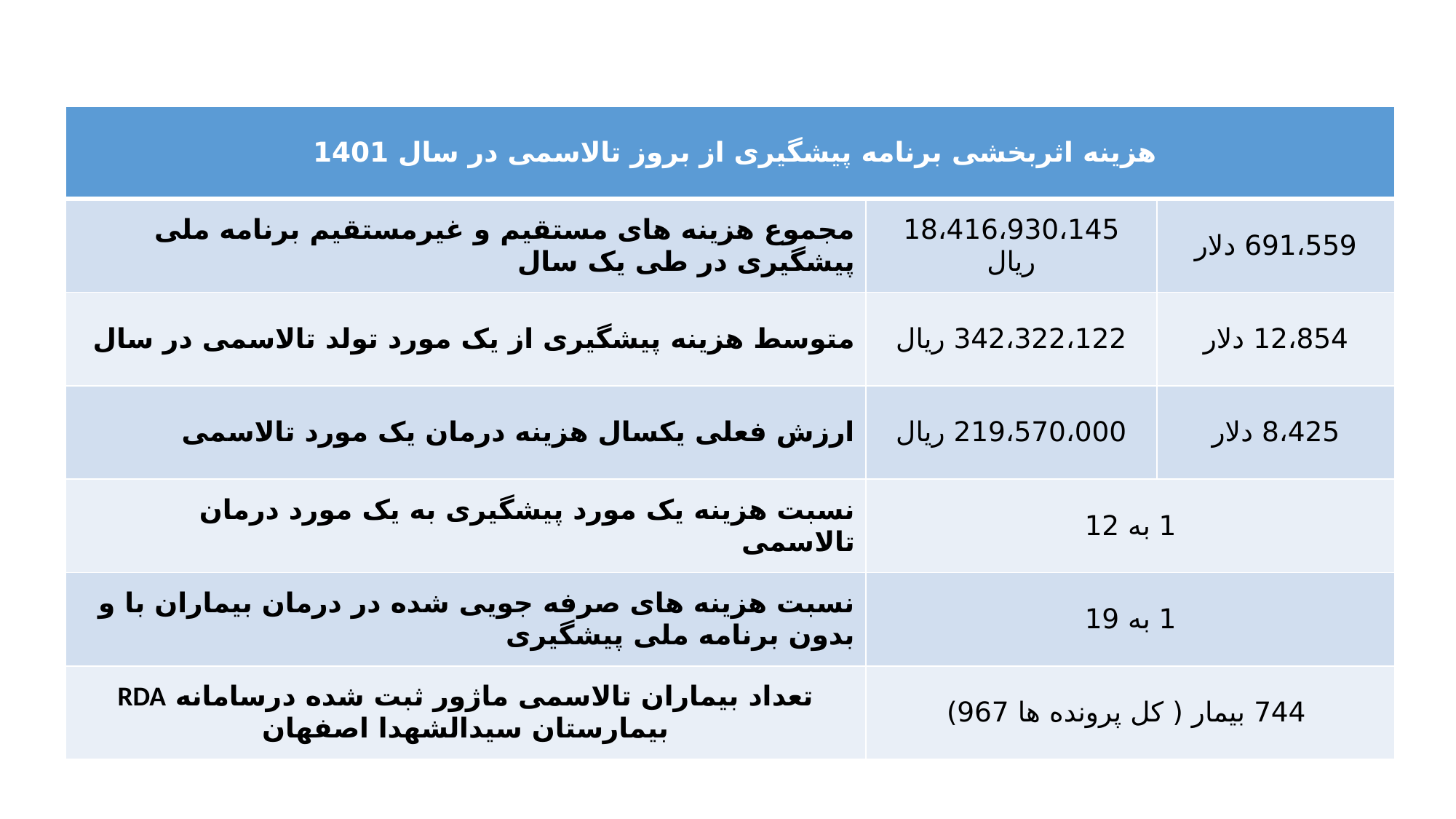

| هزینه اثربخشی برنامه پیشگیری از بروز تالاسمی در سال 1401 |  |  |
| --- | --- | --- |
| مجموع هزینه های مستقیم و غیرمستقیم برنامه ملی پیشگیری در طی یک سال | 18،416،930،145 ریال | 691،559 دلار |
| متوسط هزینه پیشگیری از یک مورد تولد تالاسمی در سال | 342،322،122 ریال | 12،854 دلار |
| ارزش فعلی یکسال هزینه درمان یک مورد تالاسمی | 219،570،000 ریال | 8،425 دلار |
| نسبت هزینه یک مورد پیشگیری به یک مورد درمان تالاسمی | 1 به 12 |  |
| نسبت هزینه های صرفه جویی شده در درمان بیماران با و بدون برنامه ملی پیشگیری | 1 به 19 |  |
| تعداد بیماران تالاسمی ماژور ثبت شده درسامانه RDA بیمارستان سیدالشهدا اصفهان | 744 بیمار ( کل پرونده ها 967) |  |